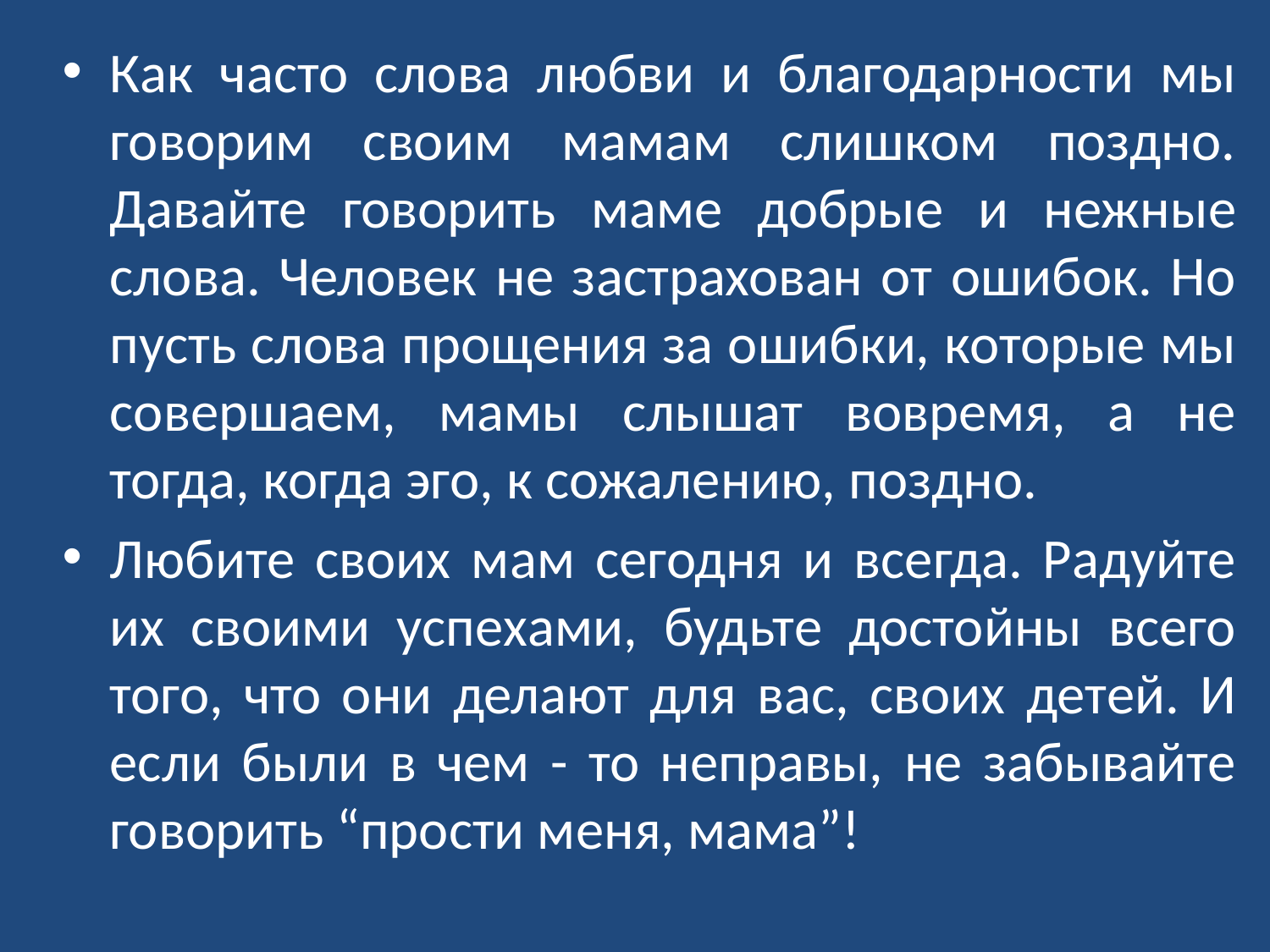

Как часто слова любви и благодарности мы говорим своим мамам слишком поздно. Давайте говорить маме добрые и нежные слова. Человек не застрахован от ошибок. Но пусть слова прощения за ошибки, которые мы совершаем, мамы слышат вовремя, а не тогда, когда эго, к сожалению, поздно.
Любите своих мам сегодня и всегда. Радуйте их своими успехами, будьте достойны всего того, что они делают для вас, своих детей. И если были в чем - то неправы, не забывайте говорить “прости меня, мама”!